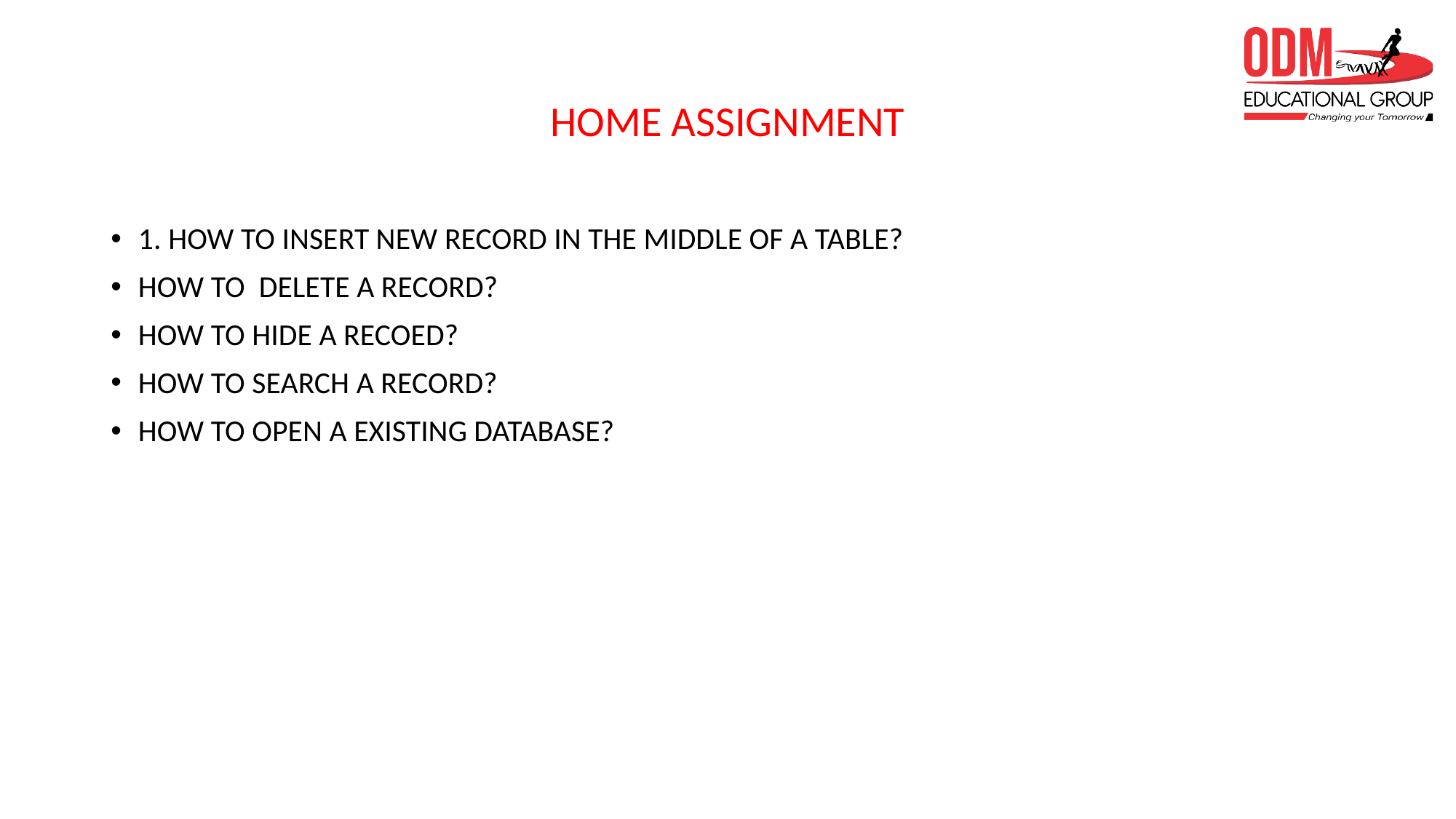

# HOME ASSIGNMENT
1. HOW TO INSERT NEW RECORD IN THE MIDDLE OF A TABLE?
HOW TO  DELETE A RECORD?
HOW TO HIDE A RECOED?
HOW TO SEARCH A RECORD?
HOW TO OPEN A EXISTING DATABASE?